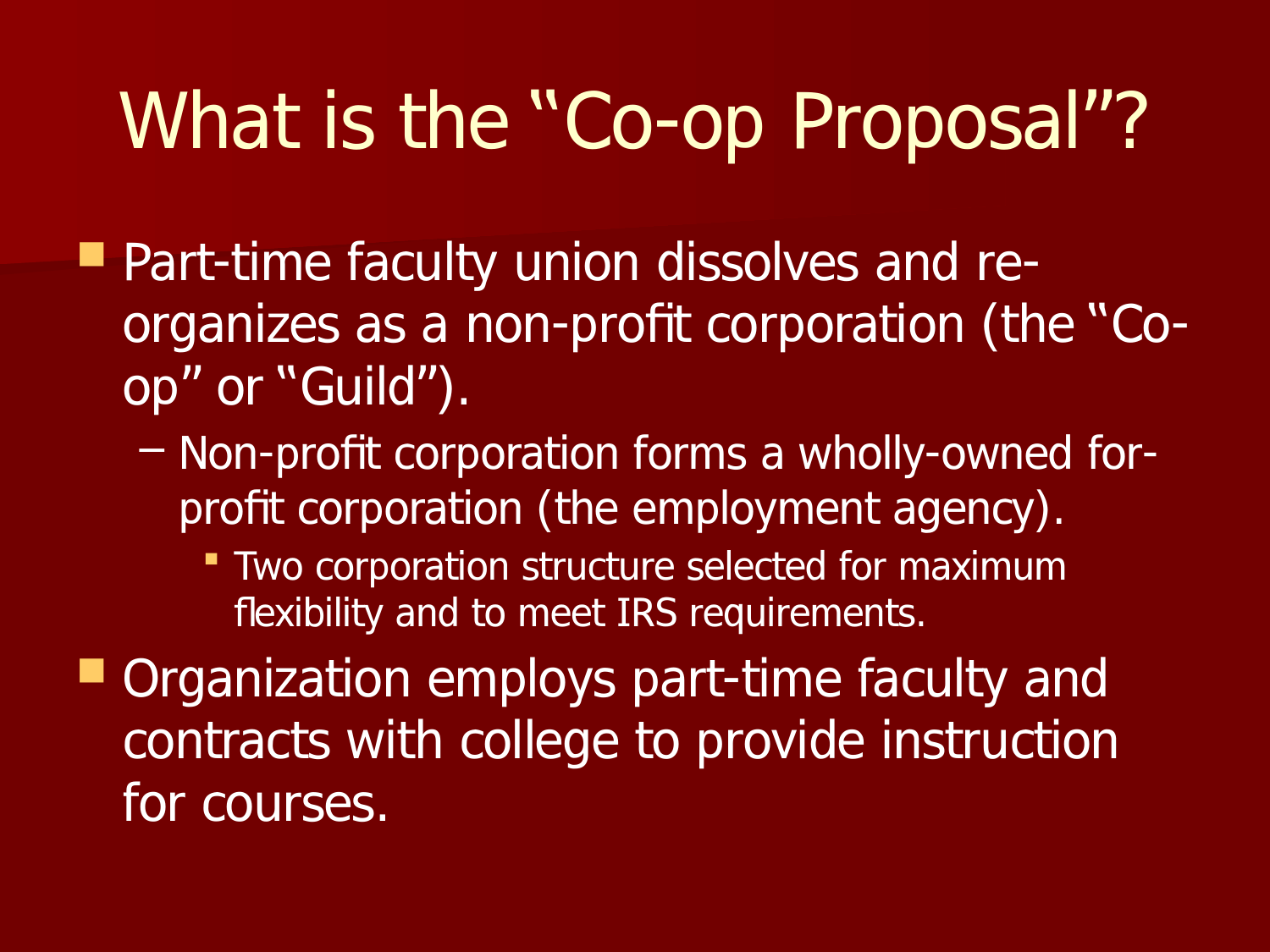

# What is the “Co-op Proposal”?
Part-time faculty union dissolves and re-organizes as a non-profit corporation (the “Co-op” or “Guild”).
Non-profit corporation forms a wholly-owned for-profit corporation (the employment agency).
Two corporation structure selected for maximum flexibility and to meet IRS requirements.
Organization employs part-time faculty and contracts with college to provide instruction for courses.